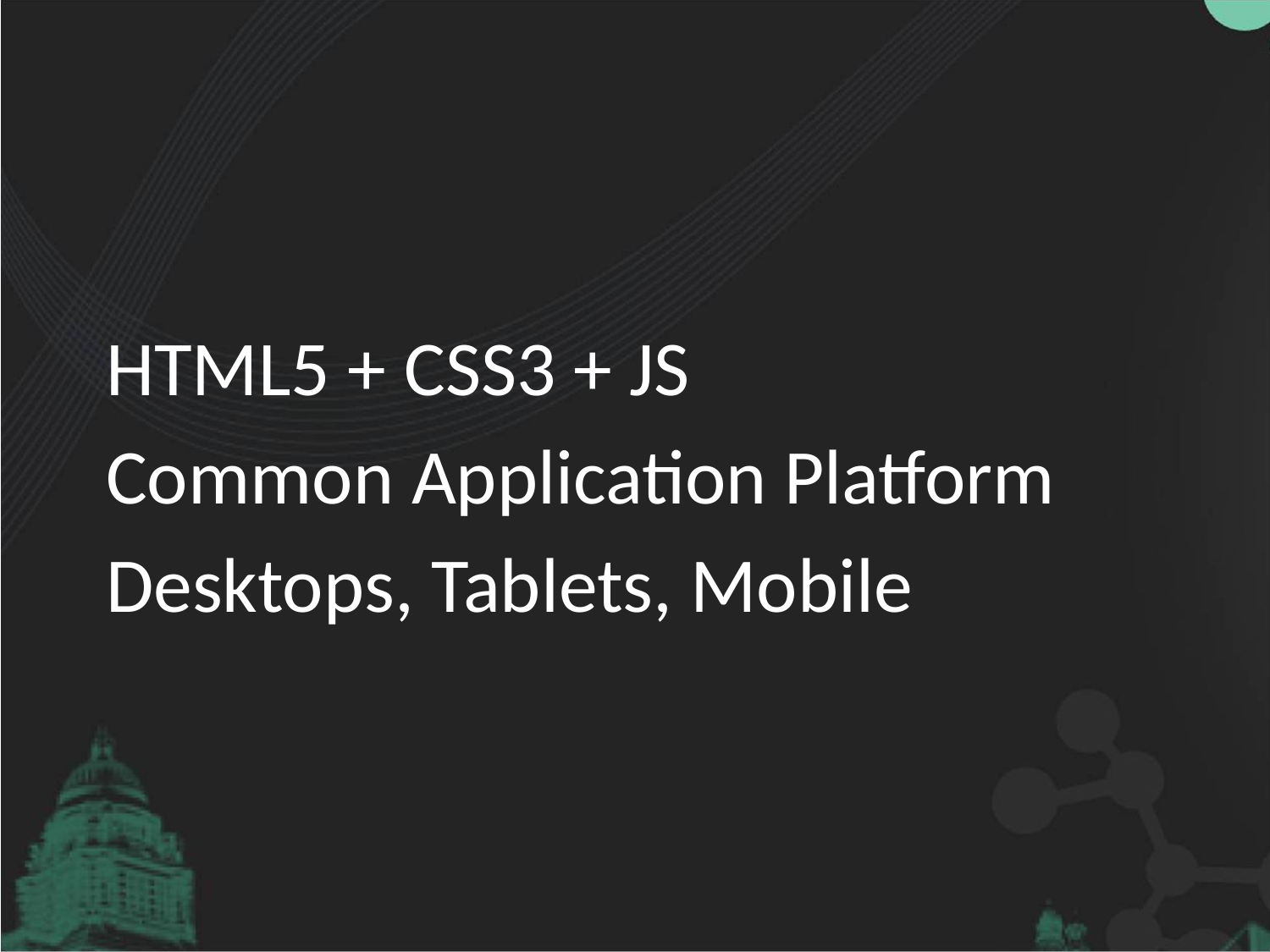

#
HTML5 + CSS3 + JS
Common Application Platform
Desktops, Tablets, Mobile